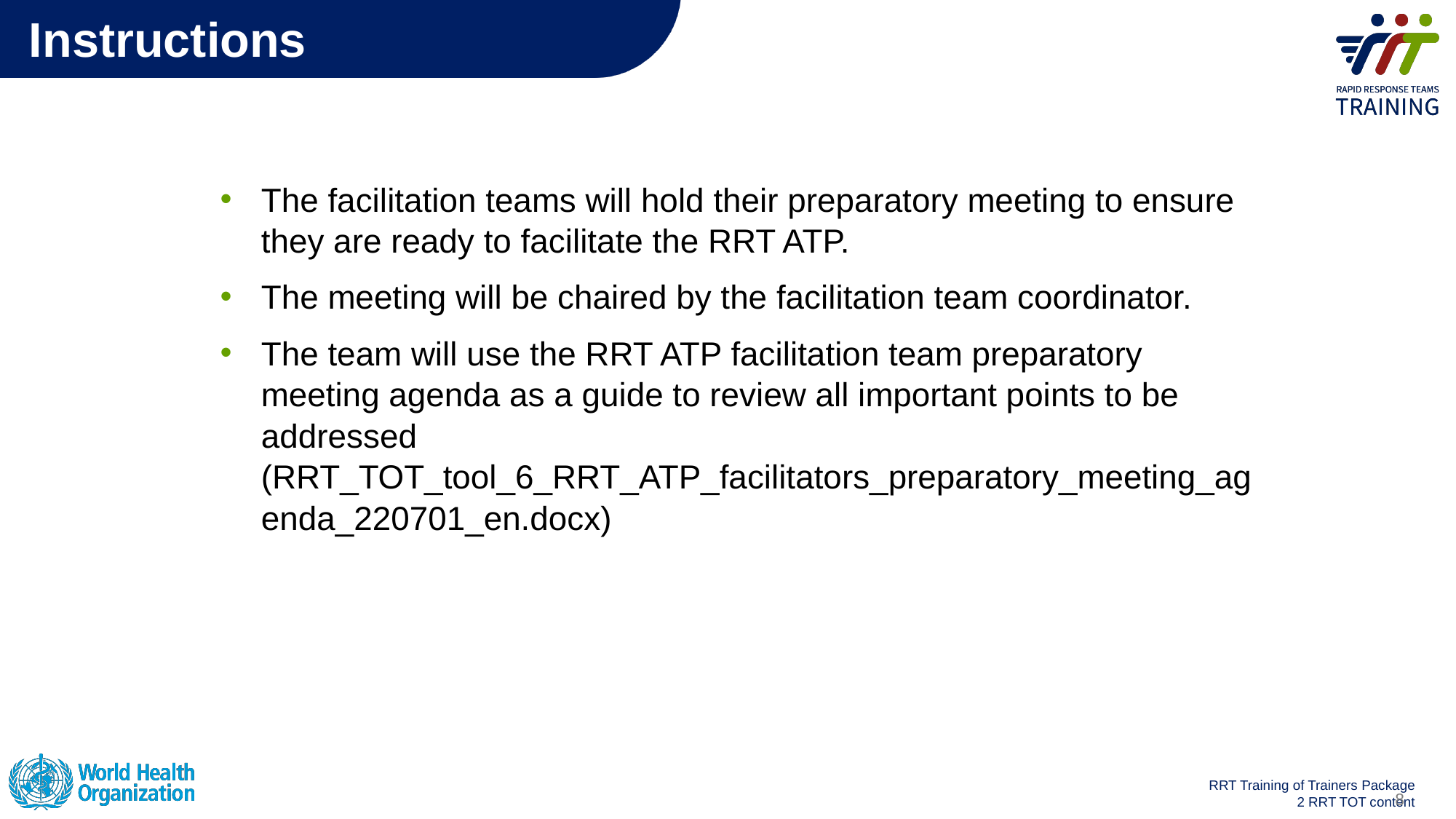

# Instructions
The facilitation teams will hold their preparatory meeting to ensure they are ready to facilitate the RRT ATP.
The meeting will be chaired by the facilitation team coordinator.
The team will use the RRT ATP facilitation team preparatory meeting agenda as a guide to review all important points to be addressed (RRT_TOT_tool_6_RRT_ATP_facilitators_preparatory_meeting_agenda_220701_en.docx)